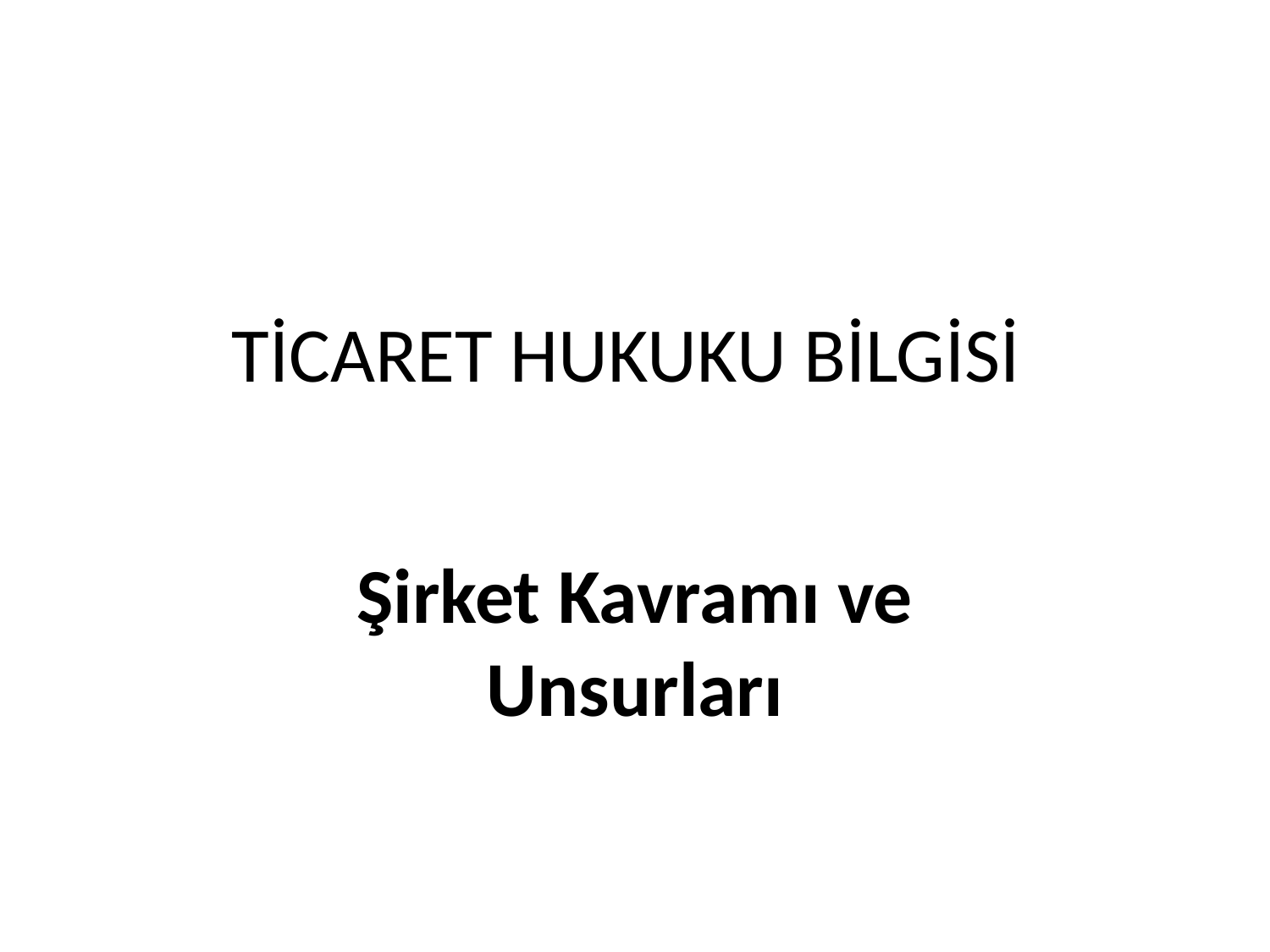

# TİCARET HUKUKU BİLGİSİ

Şirket Kavramı ve Unsurları